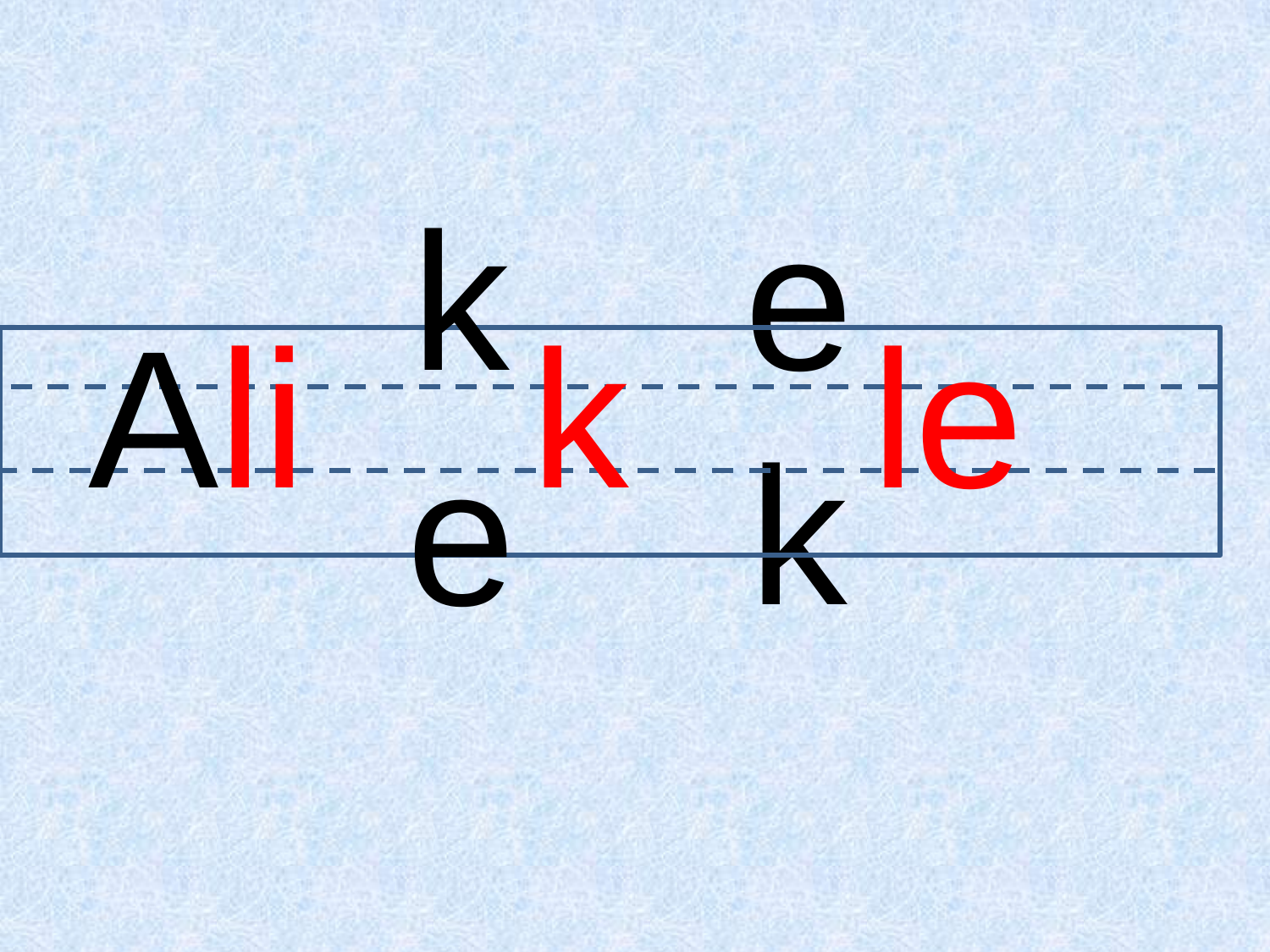

A
li
ke
k
# ek
le